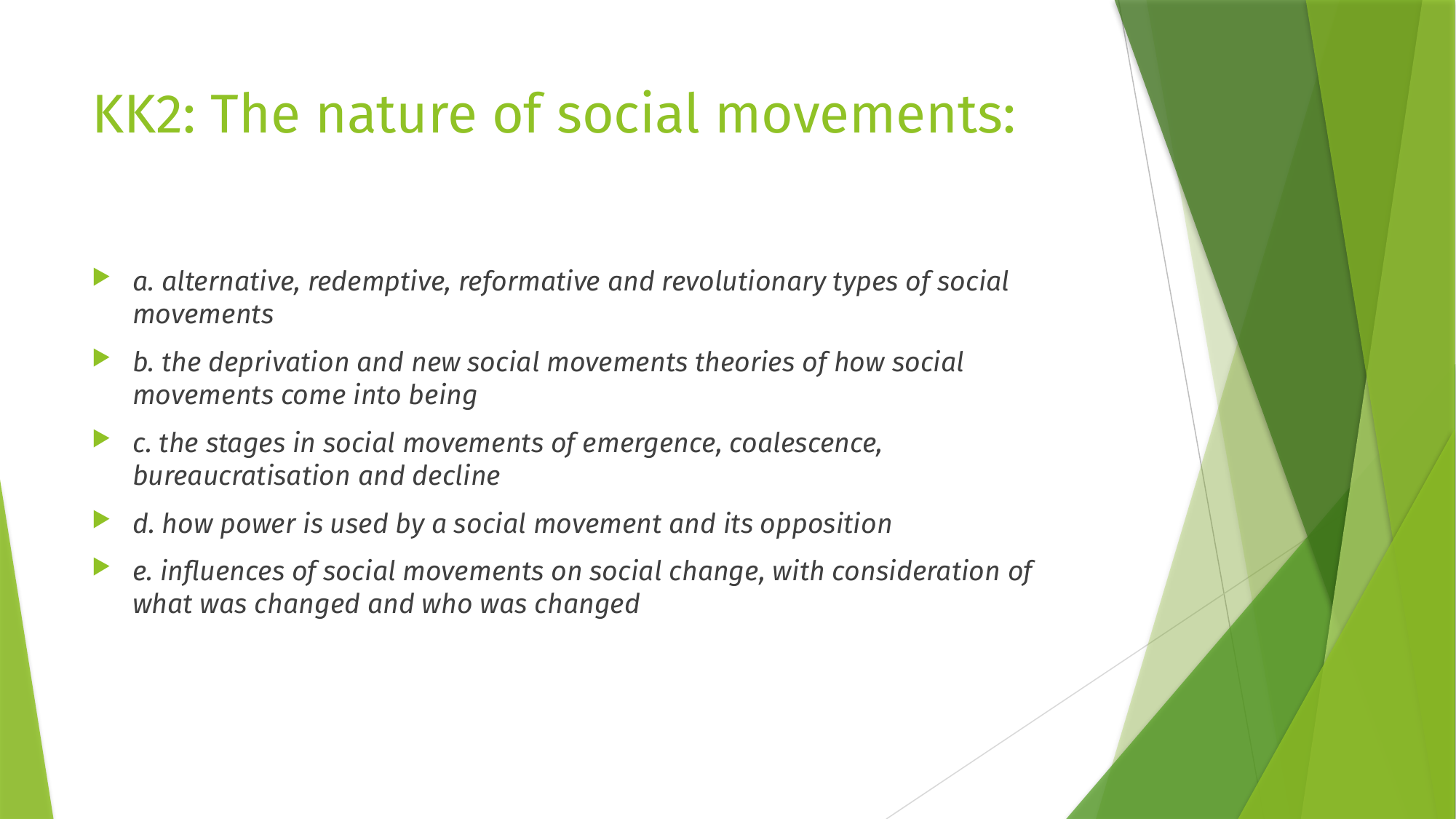

# KK2: The nature of social movements:
a. alternative, redemptive, reformative and revolutionary types of social movements
b. the deprivation and new social movements theories of how social movements come into being
c. the stages in social movements of emergence, coalescence, bureaucratisation and decline
d. how power is used by a social movement and its opposition
e. influences of social movements on social change, with consideration of what was changed and who was changed